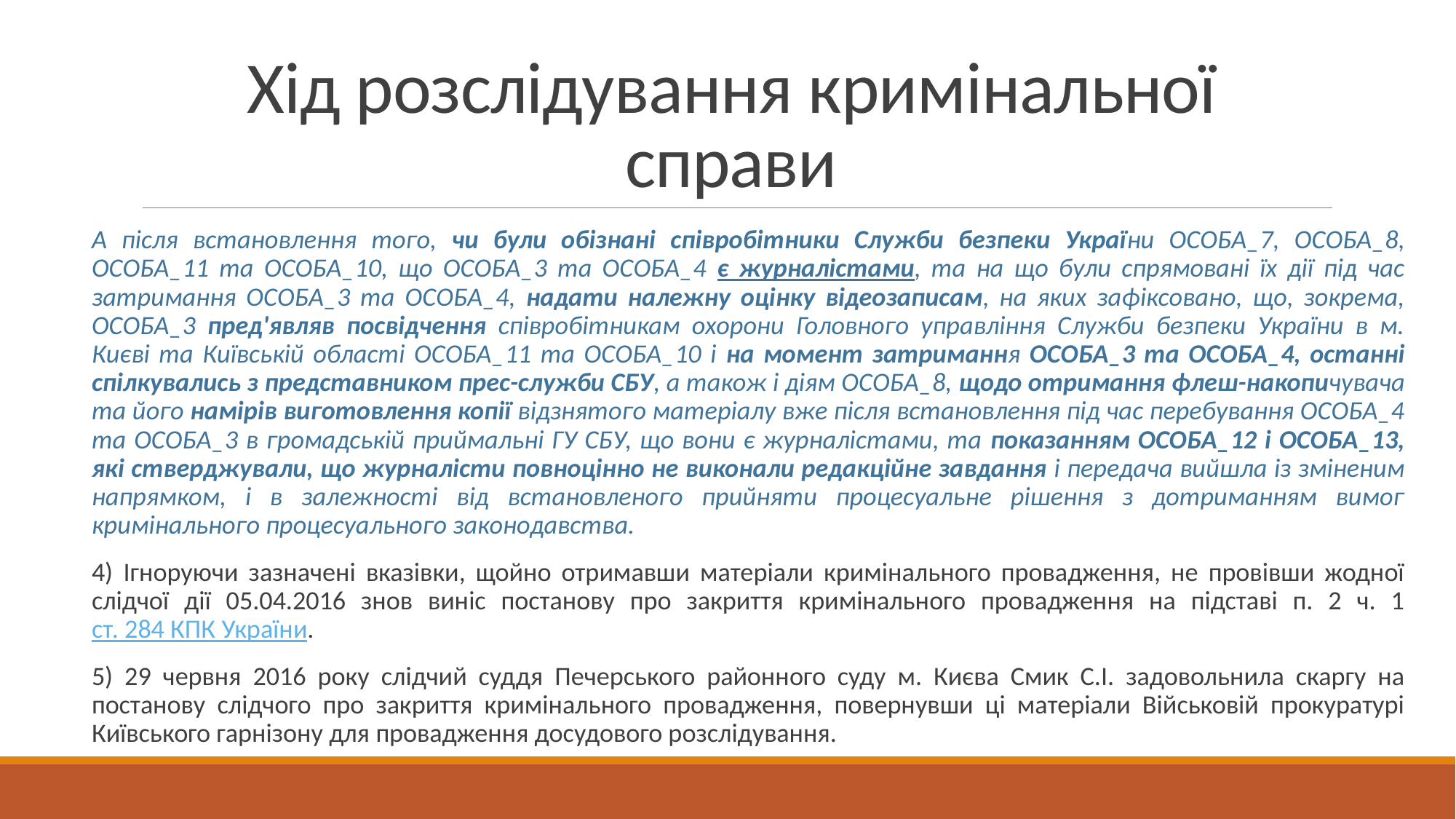

# Хід розслідування кримінальної справи
А після встановлення того, чи були обізнані співробітники Служби безпеки України ОСОБА_7, ОСОБА_8, ОСОБА_11 та ОСОБА_10, що ОСОБА_3 та ОСОБА_4 є журналістами, та на що були спрямовані їх дії під час затримання ОСОБА_3 та ОСОБА_4, надати належну оцінку відеозаписам, на яких зафіксовано, що, зокрема, ОСОБА_3 пред'являв посвідчення співробітникам охорони Головного управління Служби безпеки України в м. Києві та Київській області ОСОБА_11 та ОСОБА_10 і на момент затримання ОСОБА_3 та ОСОБА_4, останні спілкувались з представником прес-служби СБУ, а також і діям ОСОБА_8, щодо отримання флеш-накопичувача та його намірів виготовлення копії відзнятого матеріалу вже після встановлення під час перебування ОСОБА_4 та ОСОБА_3 в громадській приймальні ГУ СБУ, що вони є журналістами, та показанням ОСОБА_12 і ОСОБА_13, які стверджували, що журналісти повноцінно не виконали редакційне завдання і передача вийшла із зміненим напрямком, і в залежності від встановленого прийняти процесуальне рішення з дотриманням вимог кримінального процесуального законодавства.
4) Ігноруючи зазначені вказівки, щойно отримавши матеріали кримінального провадження, не провівши жодної слідчої дії 05.04.2016 знов виніс постанову про закриття кримінального провадження на підставі п. 2 ч. 1 ст. 284 КПК України.
5) 29 червня 2016 року слідчий суддя Печерського районного суду м. Києва Смик С.І. задовольнила скаргу на постанову слідчого про закриття кримінального провадження, повернувши ці матеріали Військовій прокуратурі Київського гарнізону для провадження досудового розслідування.